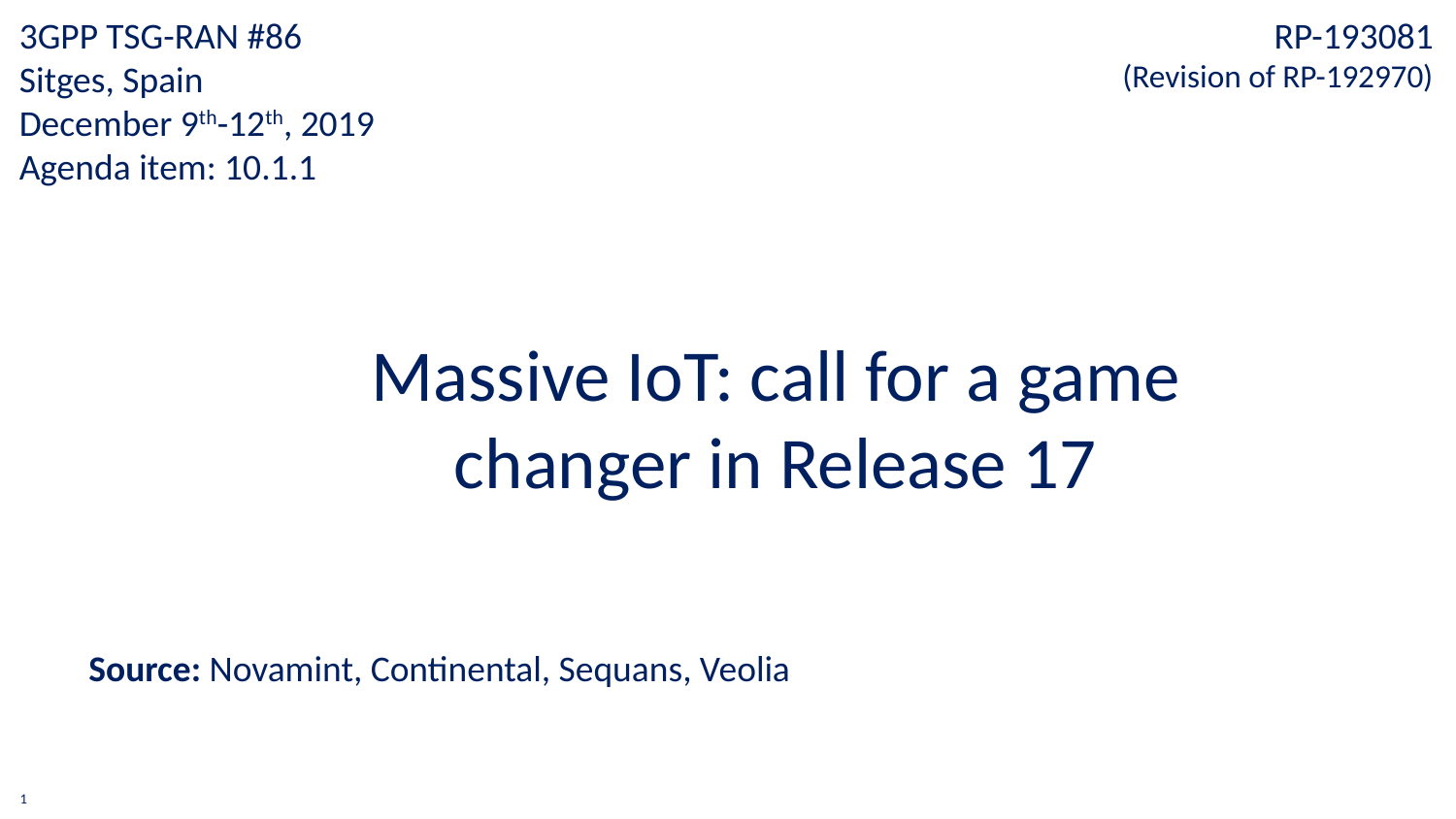

3GPP TSG-RAN #86
Sitges, Spain
December 9th-12th, 2019
Agenda item: 10.1.1
RP-193081
(Revision of RP-192970)
Massive IoT: call for a game changer in Release 17
Source: Novamint, Continental, Sequans, Veolia